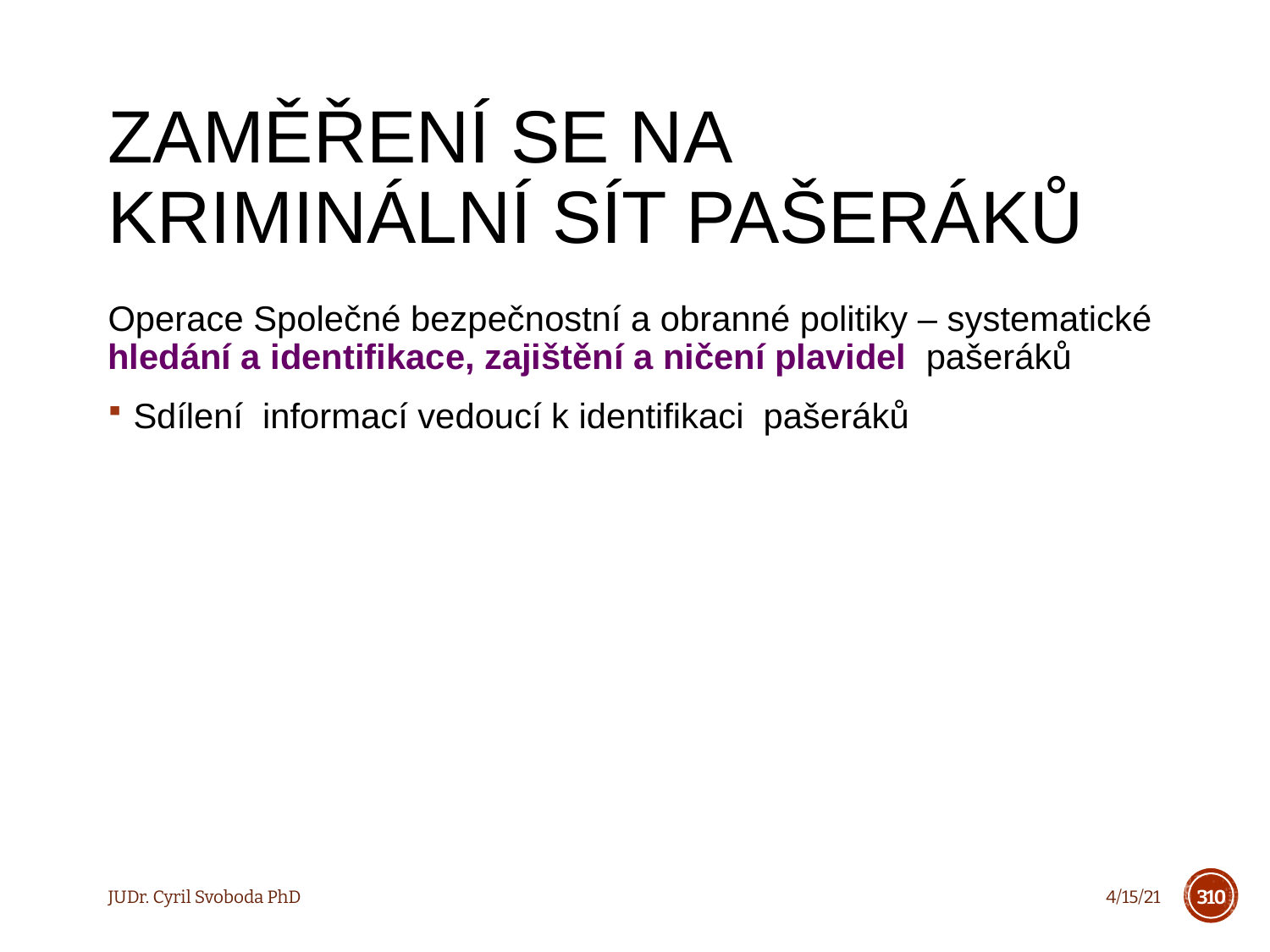

# Zaměření se na kriminální sít pašeráků
Operace Společné bezpečnostní a obranné politiky – systematické hledání a identifikace, zajištění a ničení plavidel  pašeráků
Sdílení  informací vedoucí k identifikaci  pašeráků

JUDr. Cyril Svoboda PhD
4/15/21
310